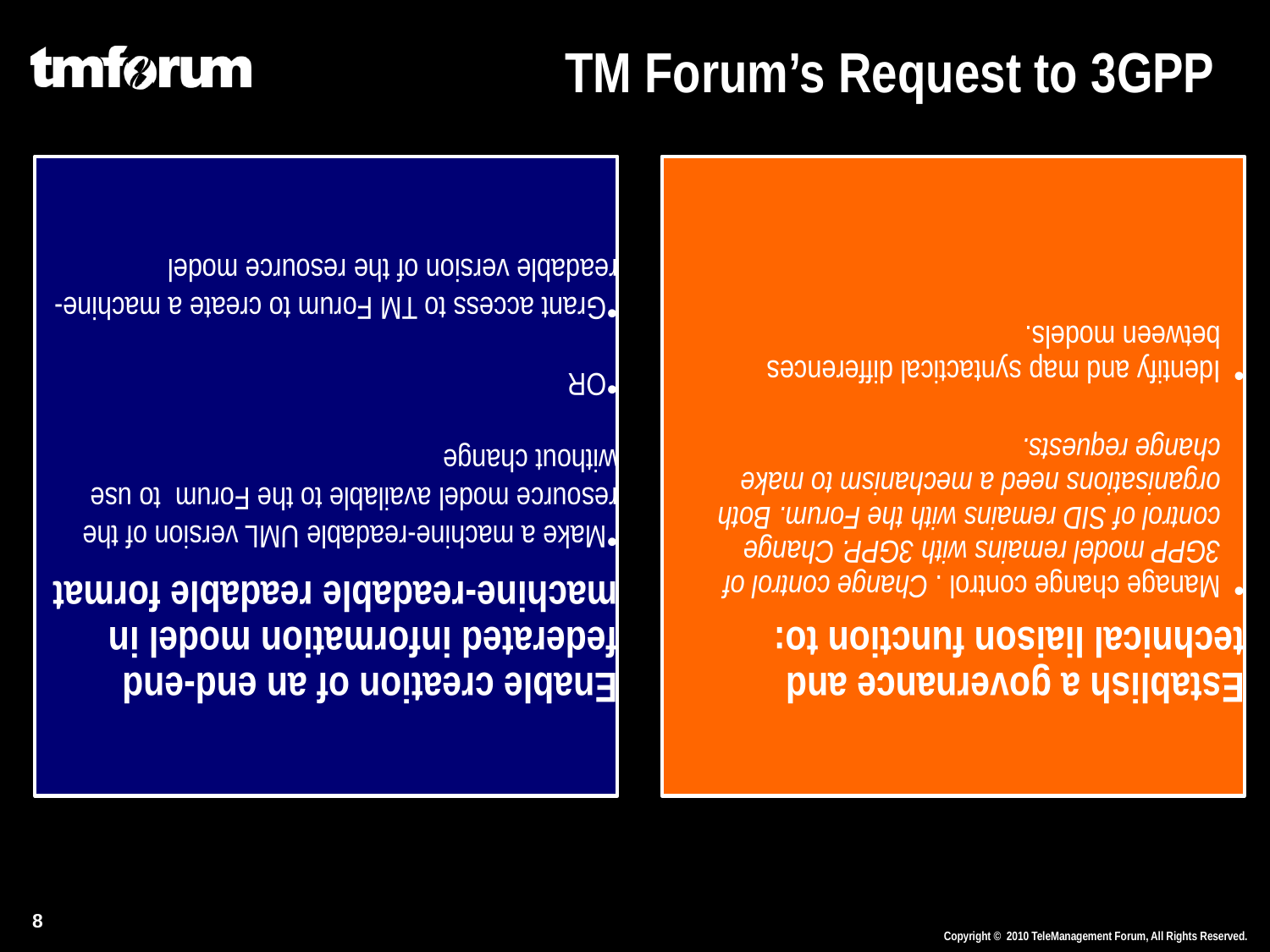

# TM Forum’s Request to 3GPP

Enable creation of an end-end federated information model in  machine-readable readable format
Make a machine-readable UML version of the resource model available to the Forum  to use without change

OR

Grant access to TM Forum to create a machine-readable version of the resource model

Establish a governance and technical liaison function to:
Manage change control . Change control of  3GPP model remains with 3GPP. Change control of SID remains with the Forum. Both organisations need a mechanism to make change requests.

Identify and map syntactical differences between models.